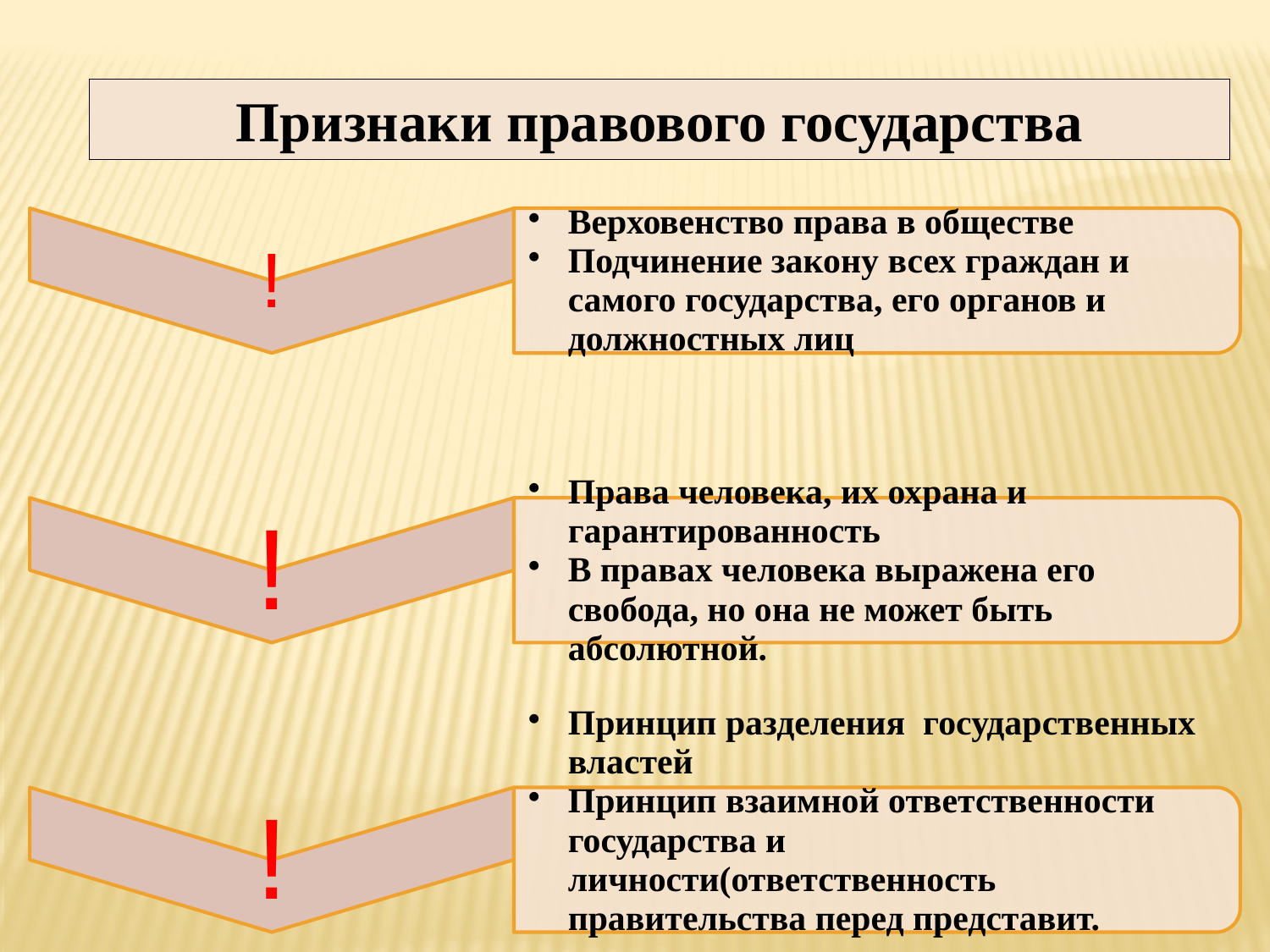

Признаки правового государства
!
Верховенство права в обществе
Подчинение закону всех граждан и самого государства, его органов и должностных лиц
!
Права человека, их охрана и гарантированность
!
Принцип разделения  государственных властей
В правах человека выражена его свобода, но она не может быть абсолютной.